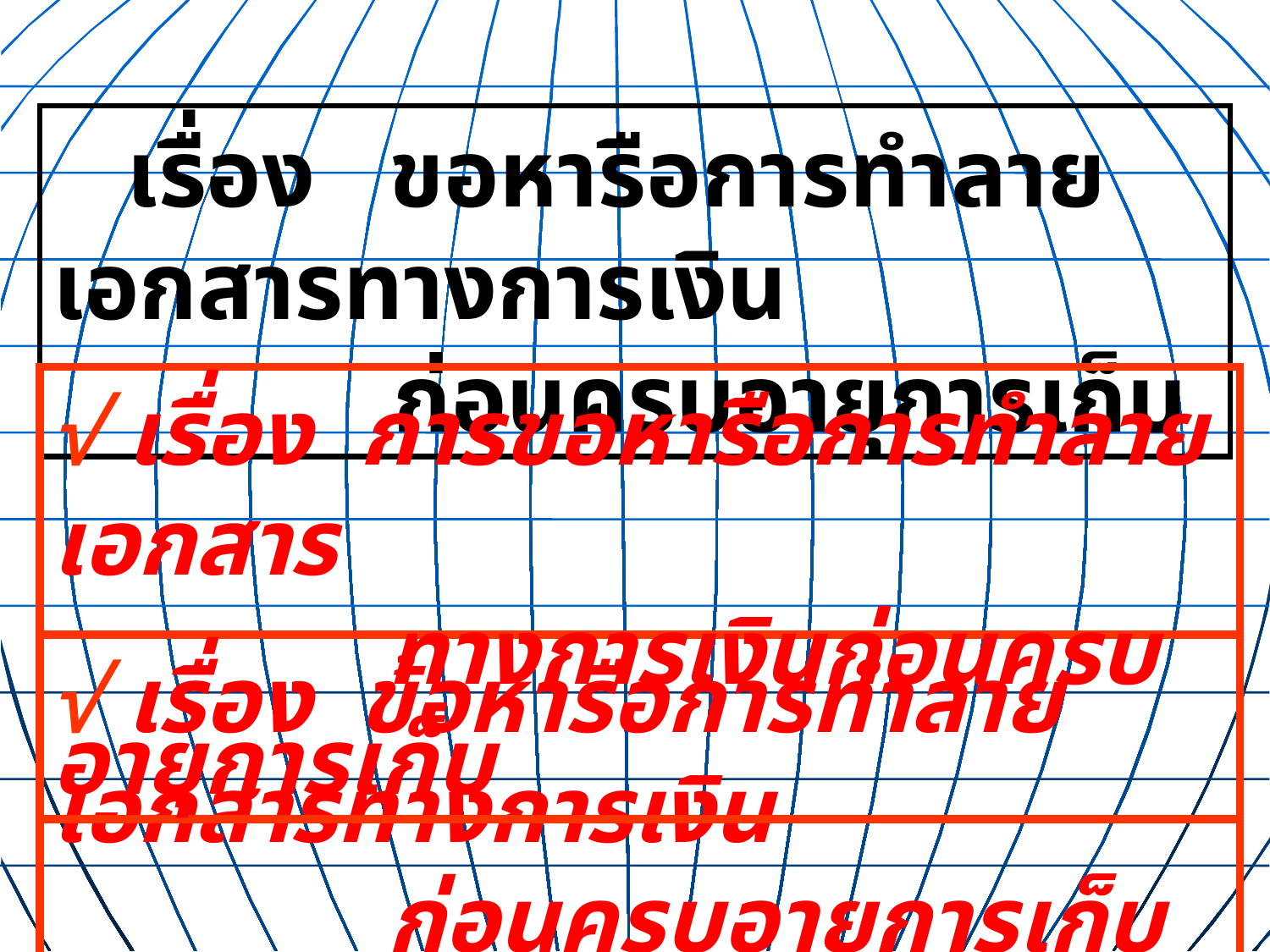

เรื่อง   ขอหารือการทำลายเอกสารทางการเงิน
              ก่อนครบอายุการเก็บ
√ เรื่อง  การขอหารือการทำลายเอกสาร
              ทางการเงินก่อนครบอายุการเก็บ
√ เรื่อง  ข้อหารือการทำลายเอกสารทางการเงิน
              ก่อนครบอายุการเก็บ